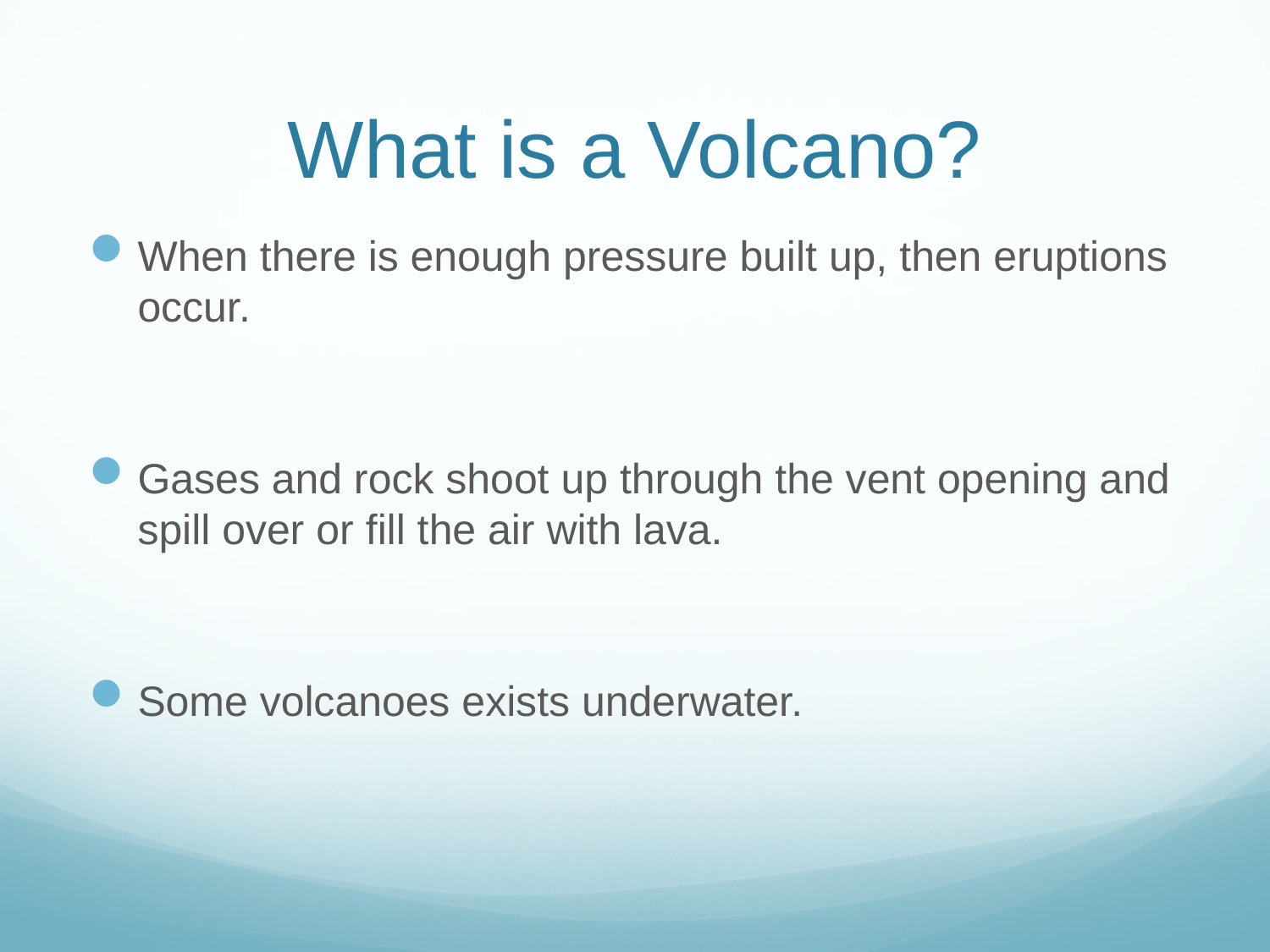

# What is a Volcano?
When there is enough pressure built up, then eruptions occur.

Gases and rock shoot up through the vent opening and spill over or fill the air with lava.

Some volcanoes exists underwater.